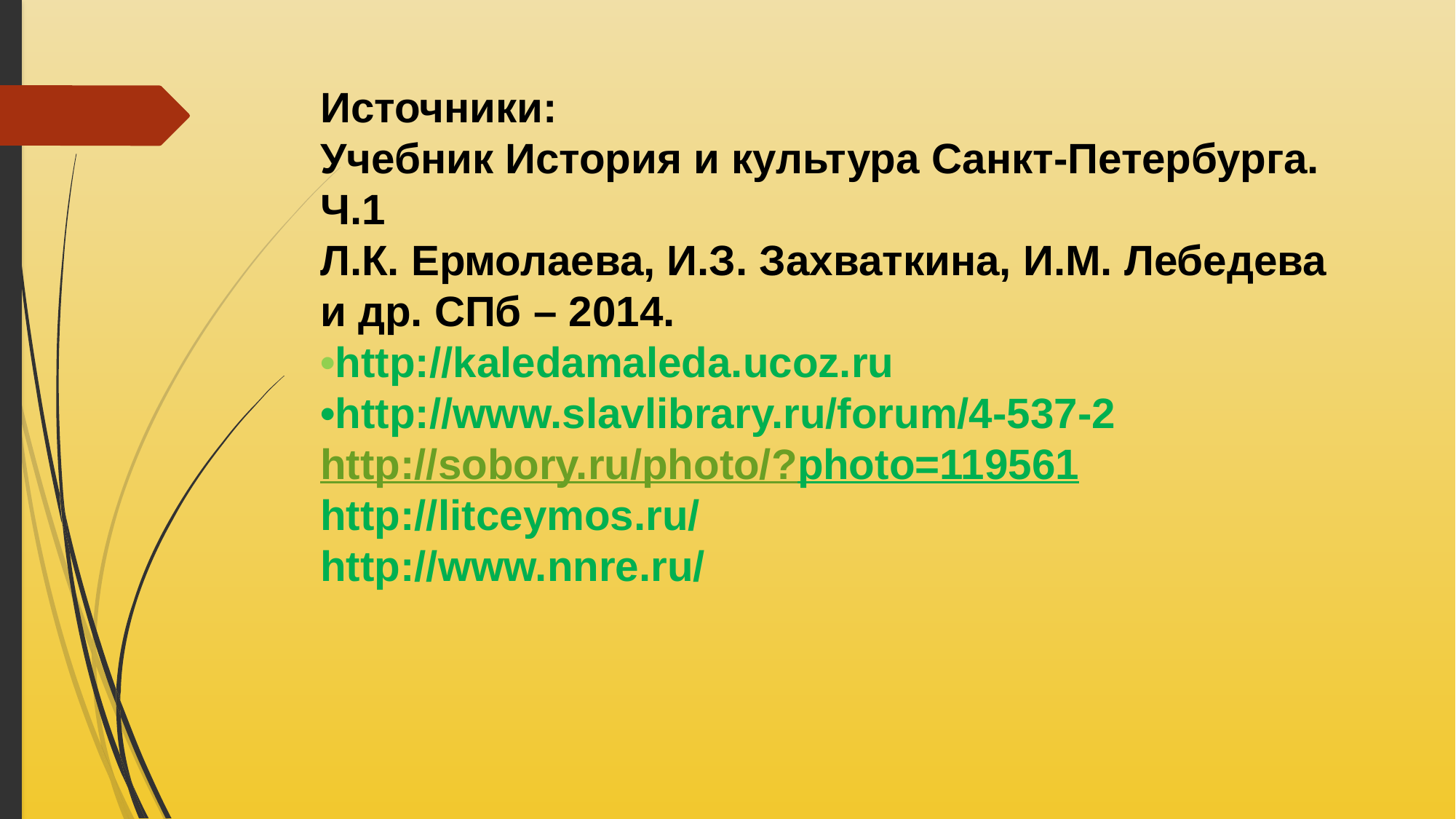

# Источники: Учебник История и культура Санкт-Петербурга. Ч.1 Л.К. Ермолаева, И.З. Захваткина, И.М. Лебедева и др. СПб – 2014. •http://kaledamaleda.ucoz.ru •http://www.slavlibrary.ru/forum/4-537-2 http://sobory.ru/photo/?photo=119561 http://litceymos.ru/ http://www.nnre.ru/